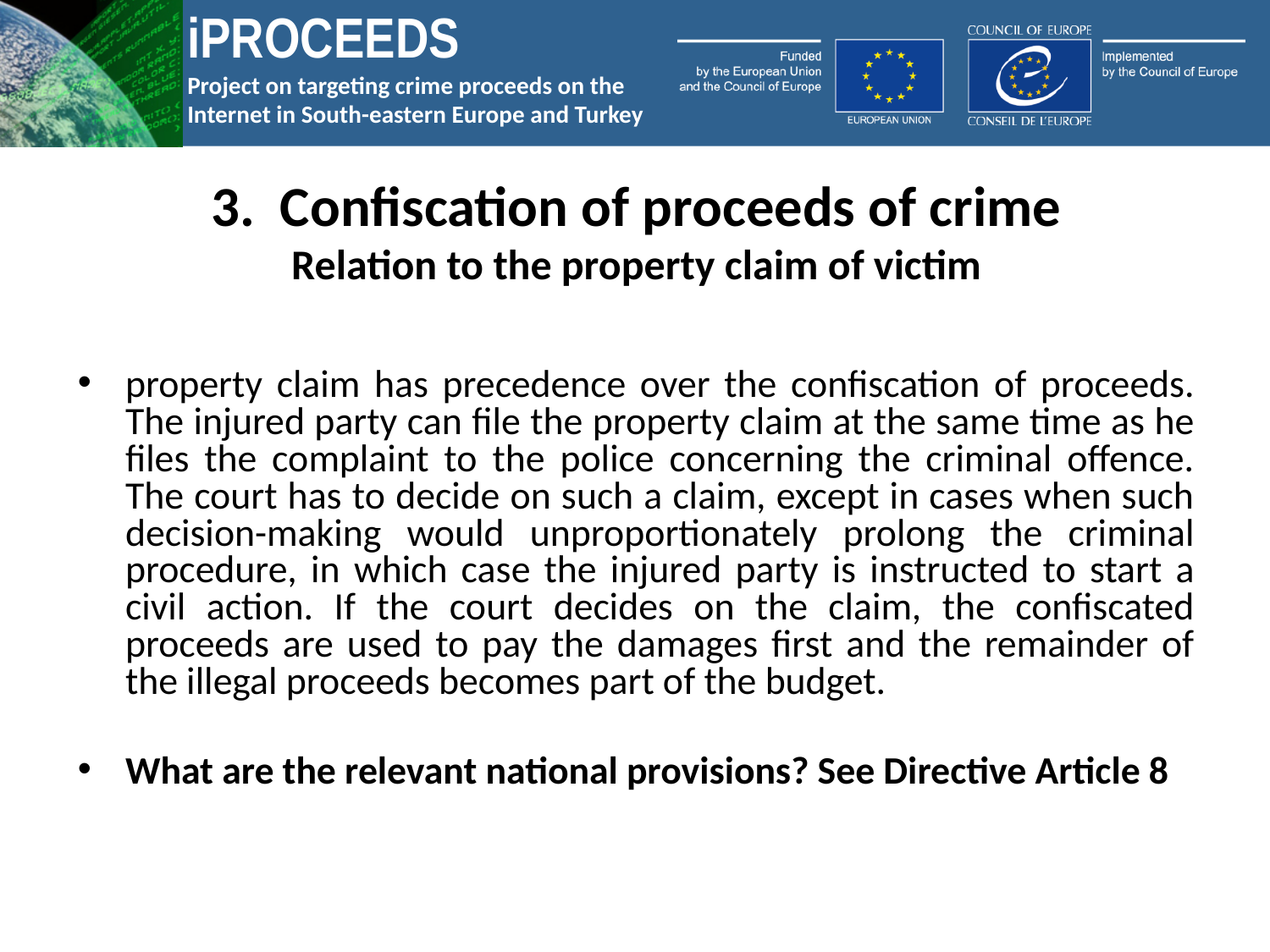

# 3.  Confiscation of proceeds of crime Relation to the property claim of victim

property claim has precedence over the confiscation of proceeds. The injured party can file the property claim at the same time as he files the complaint to the police concerning the criminal offence. The court has to decide on such a claim, except in cases when such decision-making would unproportionately prolong the criminal procedure, in which case the injured party is instructed to start a civil action. If the court decides on the claim, the confiscated proceeds are used to pay the damages first and the remainder of the illegal proceeds becomes part of the budget.

What are the relevant national provisions? See Directive Article 8